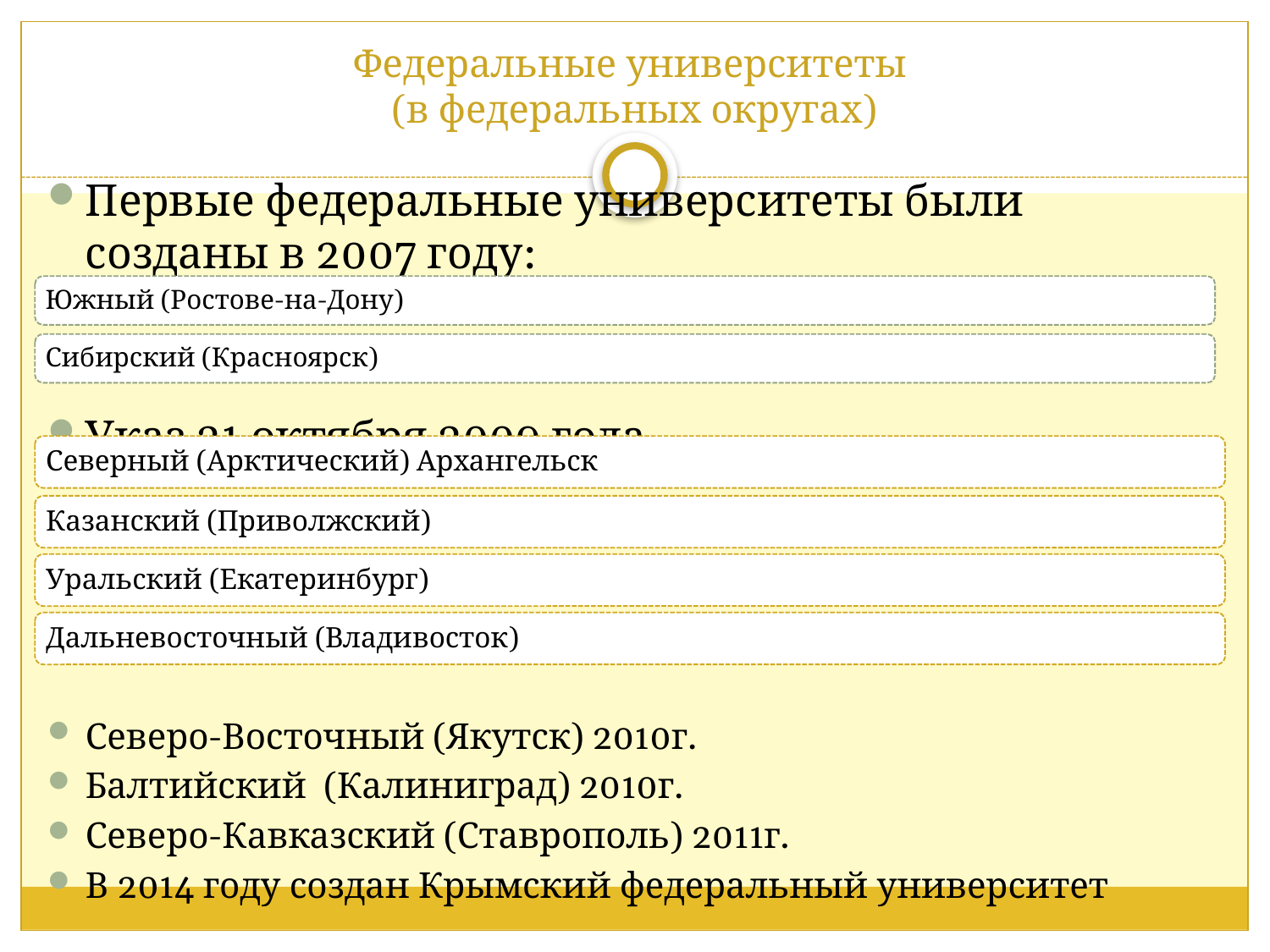

# Федеральные университеты (в федеральных округах)
Первые федеральные университеты были созданы в 2007 году:

Указ 21 октября 2009 года

Северо-Восточный (Якутск) 2010г.
Балтийский  (Калиниград) 2010г.
Северо-Кавказский (Ставрополь) 2011г.
В 2014 году создан Крымский федеральный университет
Южный (Ростове-на-Дону)
Сибирский (Красноярск)
Северный (Арктический) Архангельск
Казанский (Приволжский)
Уральский (Екатеринбург)
Дальневосточный (Владивосток)